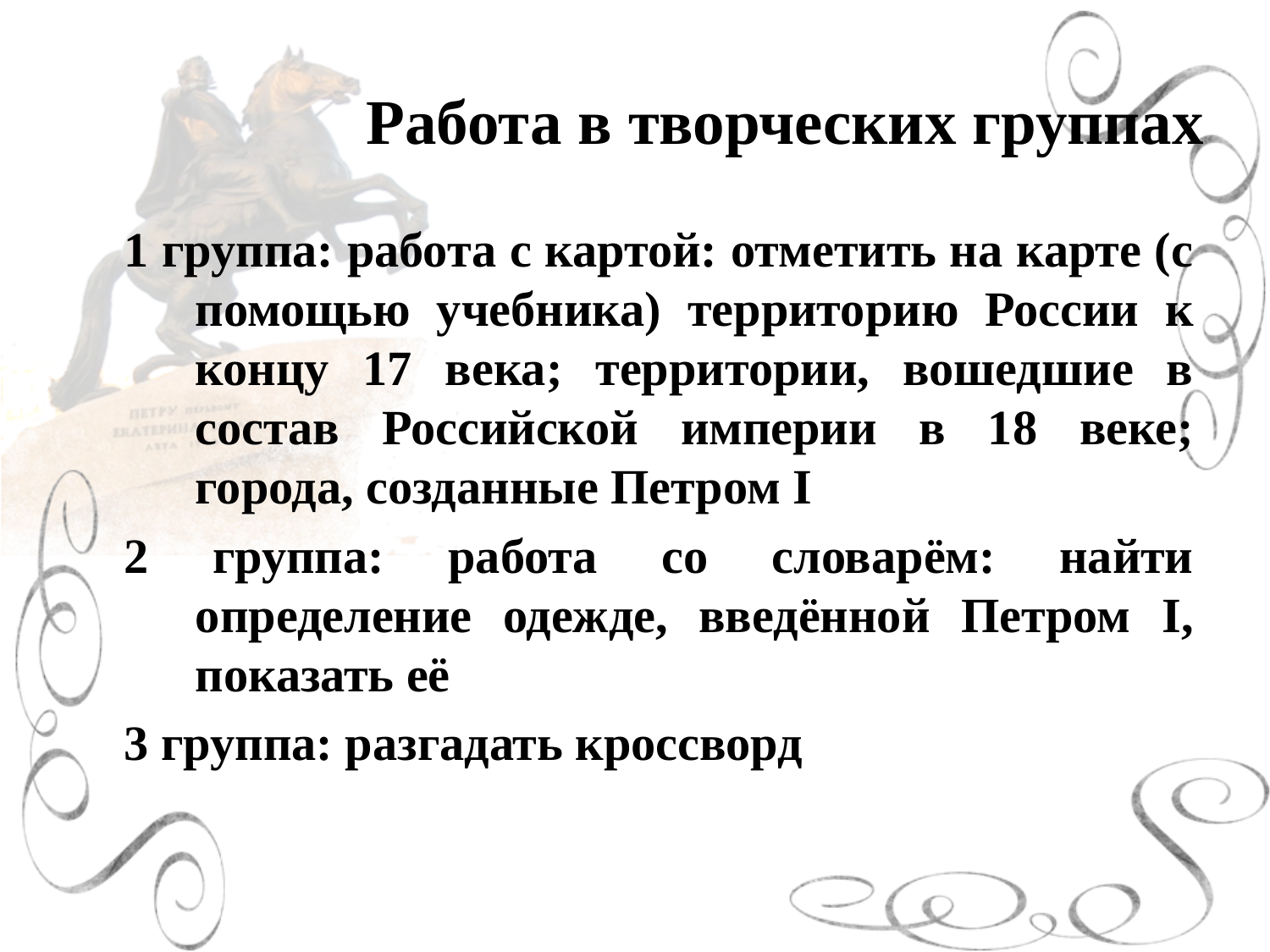

# Работа в творческих группах
1 группа: работа с картой: отметить на карте (с помощью учебника) территорию России к концу 17 века; территории, вошедшие в состав Российской империи в 18 веке; города, созданные Петром I
2 группа: работа со словарём: найти определение одежде, введённой Петром I, показать её
3 группа: разгадать кроссворд